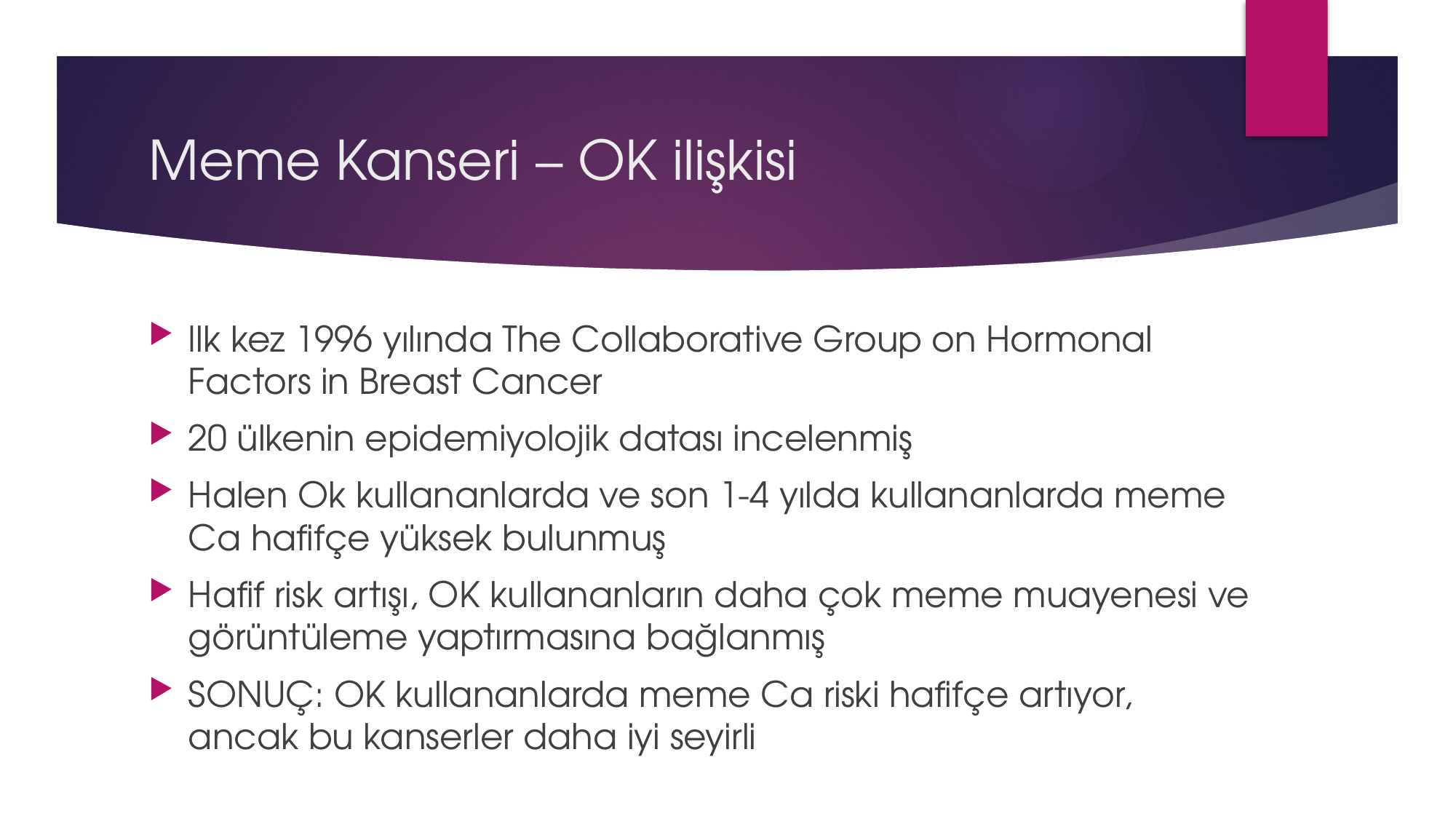

# Meme Kanseri – OK ilişkisi
Ilk kez 1996 yılında The Collaborative Group on Hormonal Factors in Breast Cancer
20 ülkenin epidemiyolojik datası incelenmiş
Halen Ok kullananlarda ve son 1-4 yılda kullananlarda meme Ca hafifçe yüksek bulunmuş
Hafif risk artışı, OK kullananların daha çok meme muayenesi ve görüntüleme yaptırmasına bağlanmış
SONUÇ: OK kullananlarda meme Ca riski hafifçe artıyor, ancak bu kanserler daha iyi seyirli